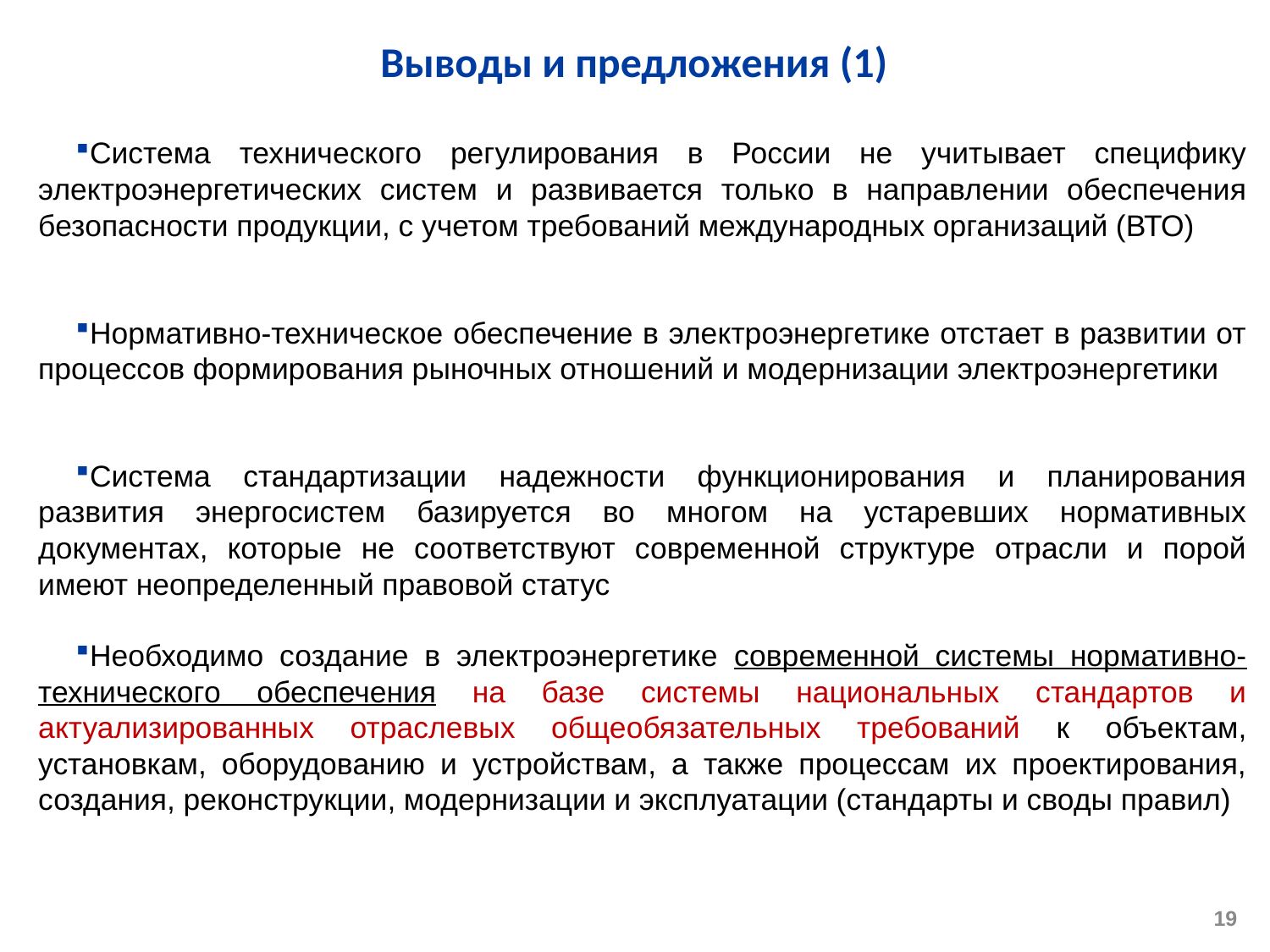

# Выводы и предложения (1)

Система технического регулирования в России не учитывает специфику электроэнергетических систем и развивается только в направлении обеспечения безопасности продукции, с учетом требований международных организаций (ВТО)

Нормативно-техническое обеспечение в электроэнергетике отстает в развитии от процессов формирования рыночных отношений и модернизации электроэнергетики

Система стандартизации надежности функционирования и планирования развития энергосистем базируется во многом на устаревших нормативных документах, которые не соответствуют современной структуре отрасли и порой имеют неопределенный правовой статус
Необходимо создание в электроэнергетике современной системы нормативно-технического обеспечения на базе системы национальных стандартов и актуализированных отраслевых общеобязательных требований к объектам, установкам, оборудованию и устройствам, а также процессам их проектирования, создания, реконструкции, модернизации и эксплуатации (стандарты и своды правил)

19